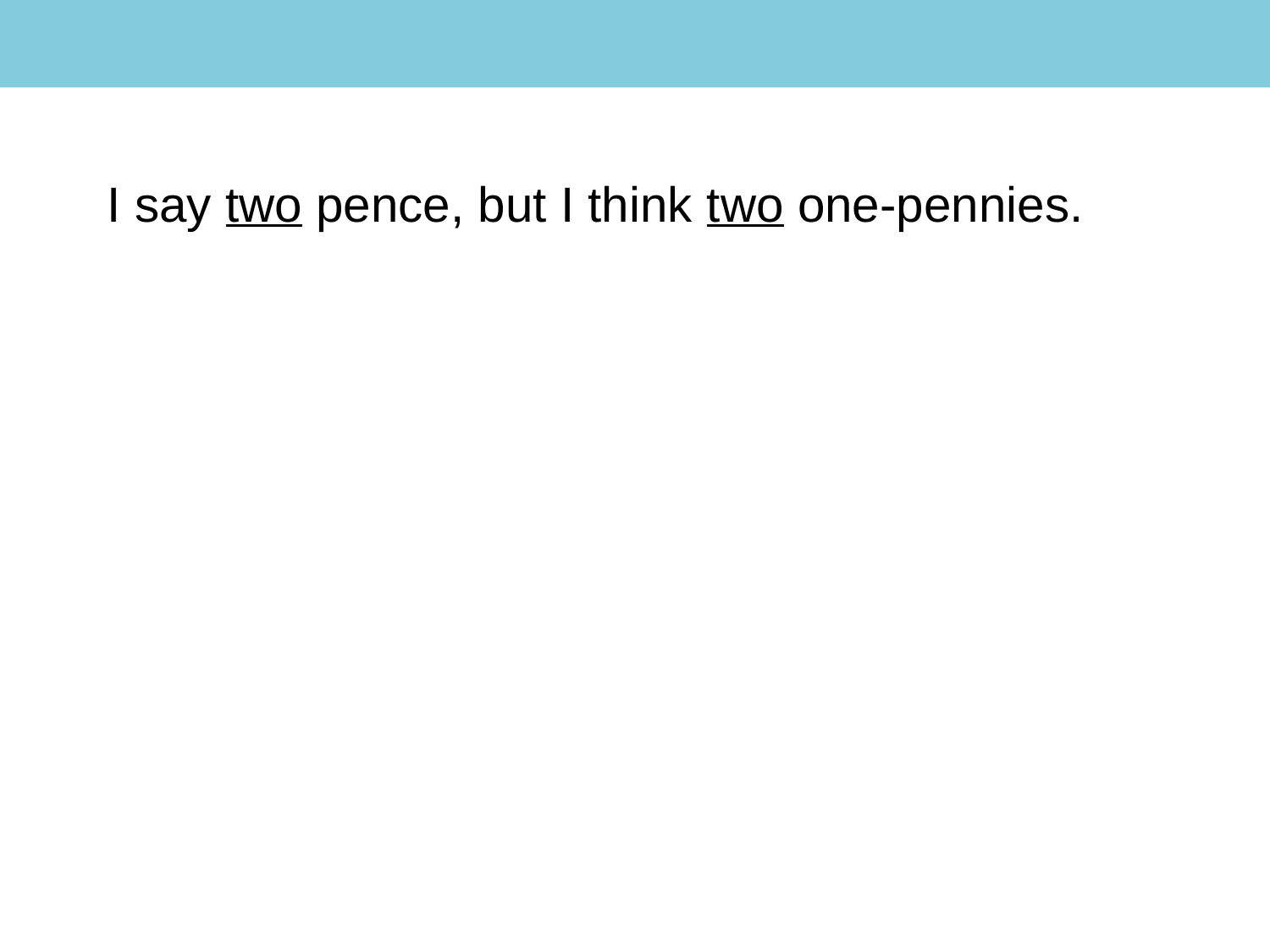

KS1 Multiplication Lesson 8

#
I say two pence, but I think two one-pennies.